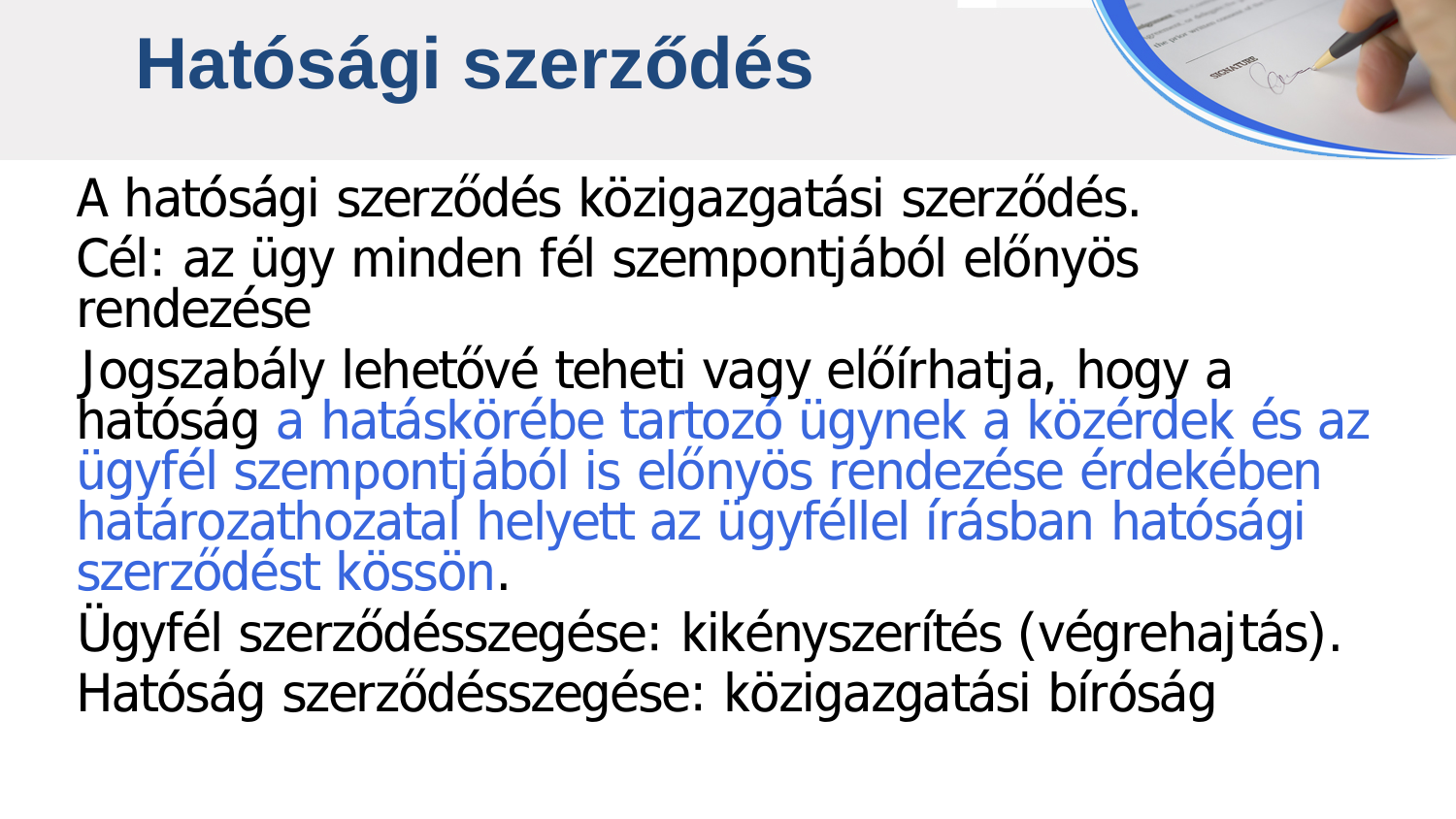

Hatósági szerződés

A hatósági szerződés közigazgatási szerződés.
Cél: az ügy minden fél szempontjából előnyös
rendezése
Jogszabály lehetővé teheti vagy előírhatja, hogy a
hatóság a hatáskörébe tartozó ügynek a közérdek és az ügyfél szempontjából is előnyös rendezése érdekében
határozathozatal helyett az ügyféllel írásban hatósági
szerződést kössön.
Ügyfél szerződésszegése: kikényszerítés (végrehajtás).
Hatóság szerződésszegése: közigazgatási bíróság